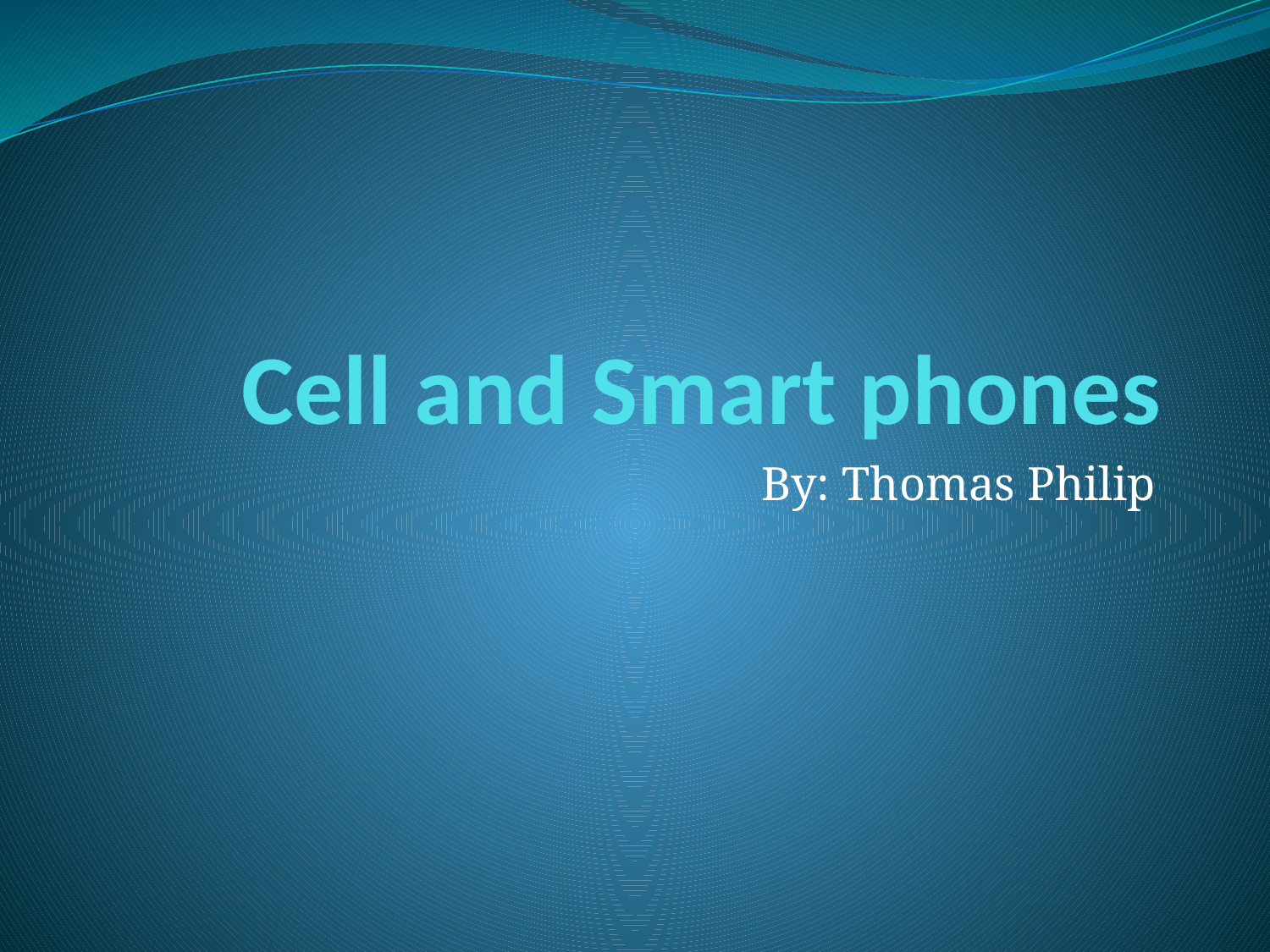

# Cell and Smart phones
By: Thomas Philip